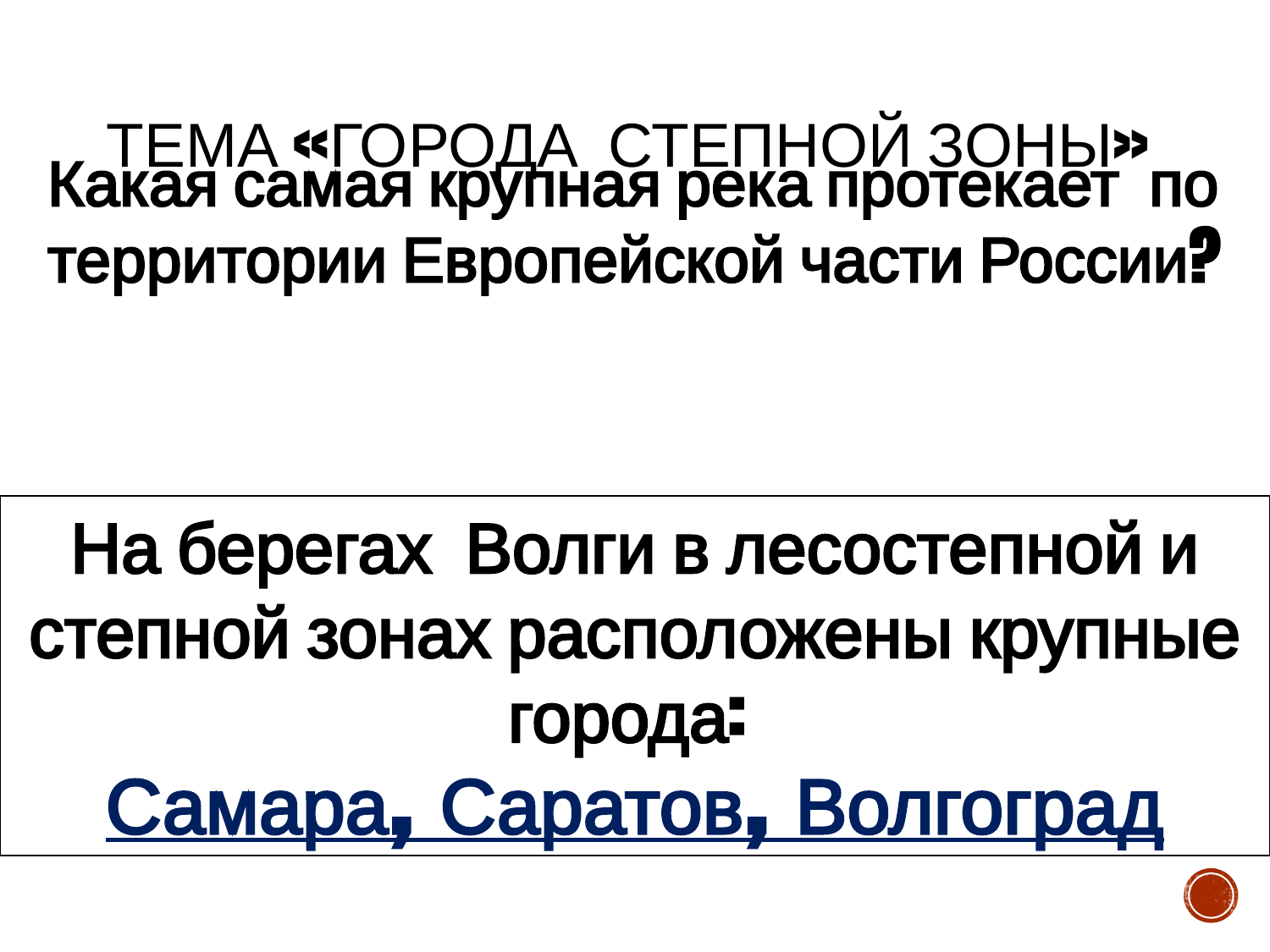

# Тема «Города  степной зоны»
Какая самая крупная река протекает  по территории Европейской части России?
На берегах  Волги в лесостепной и степной зонах расположены крупные города:
Самара, Саратов, Волгоград